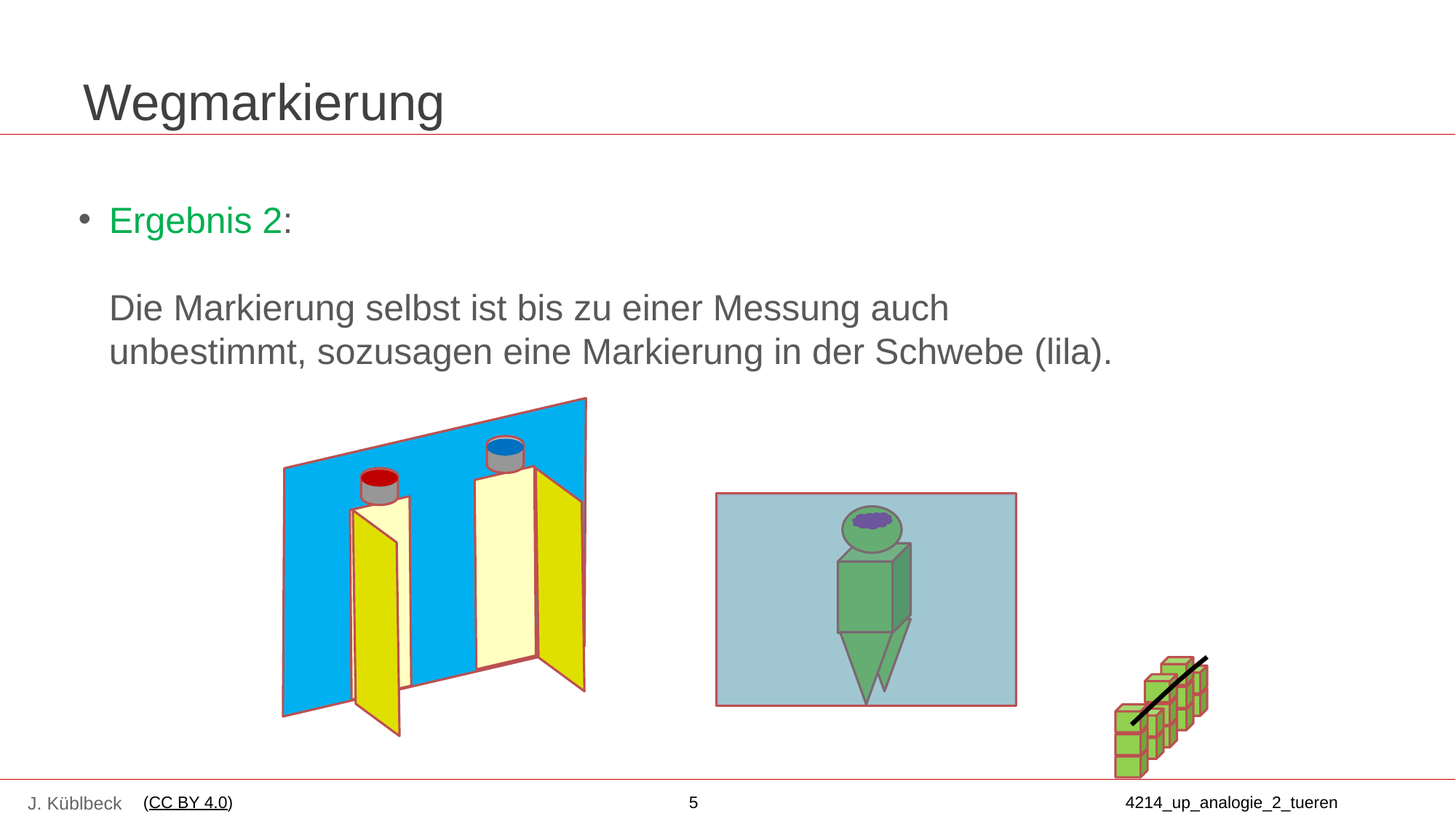

# Wegmarkierung
Ergebnis 2:
Die Markierung selbst ist bis zu einer Messung auch unbestimmt, sozusagen eine Markierung in der Schwebe (lila).